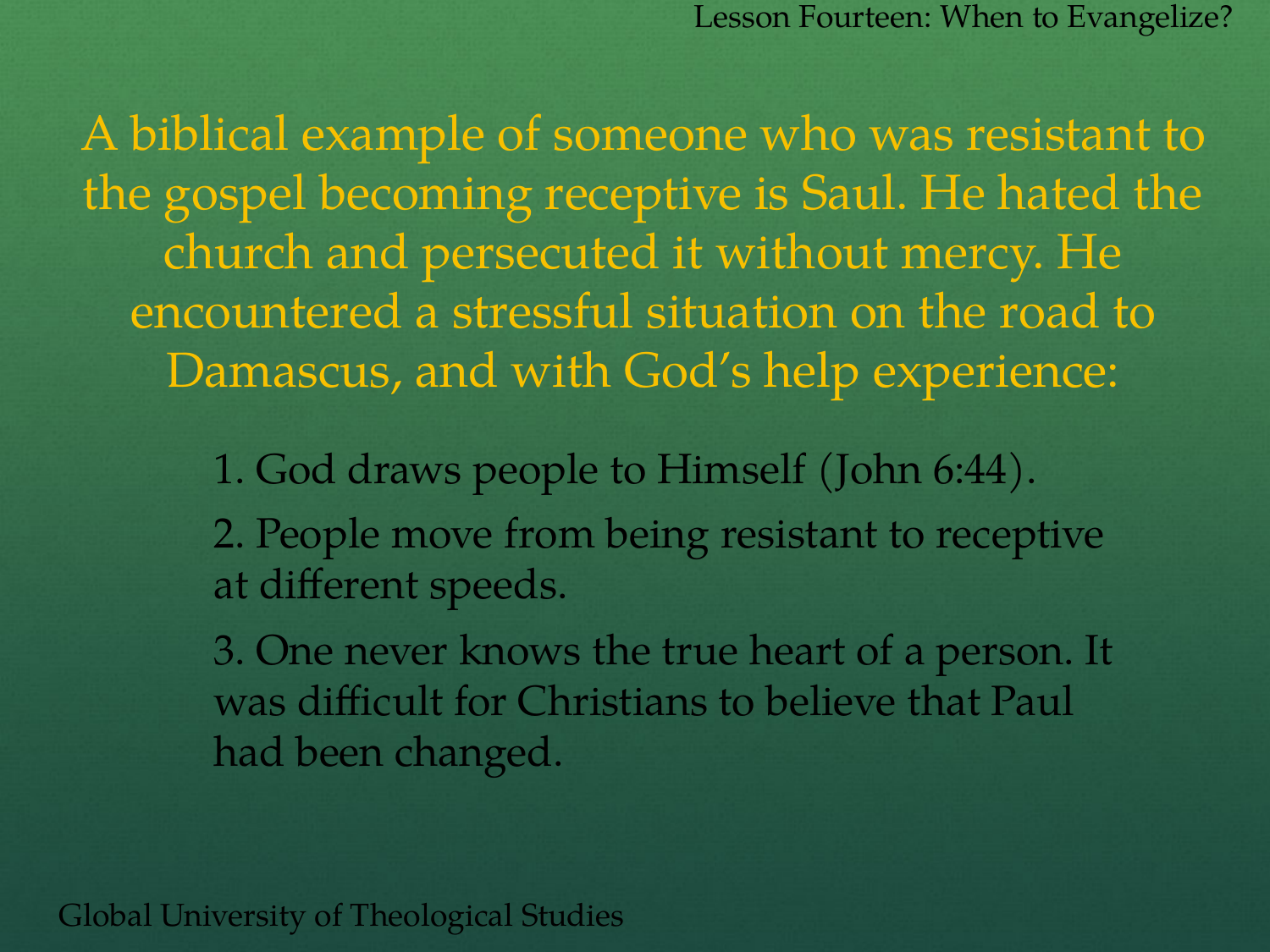

Lesson Fourteen: When to Evangelize?

A biblical example of someone who was resistant to the gospel becoming receptive is Saul. He hated the church and persecuted it without mercy. He encountered a stressful situation on the road to Damascus, and with God’s help experience:
1. God draws people to Himself (John 6:44).
2. People move from being resistant to receptive at different speeds.
3. One never knows the true heart of a person. It was difficult for Christians to believe that Paul had been changed.
Global University of Theological Studies